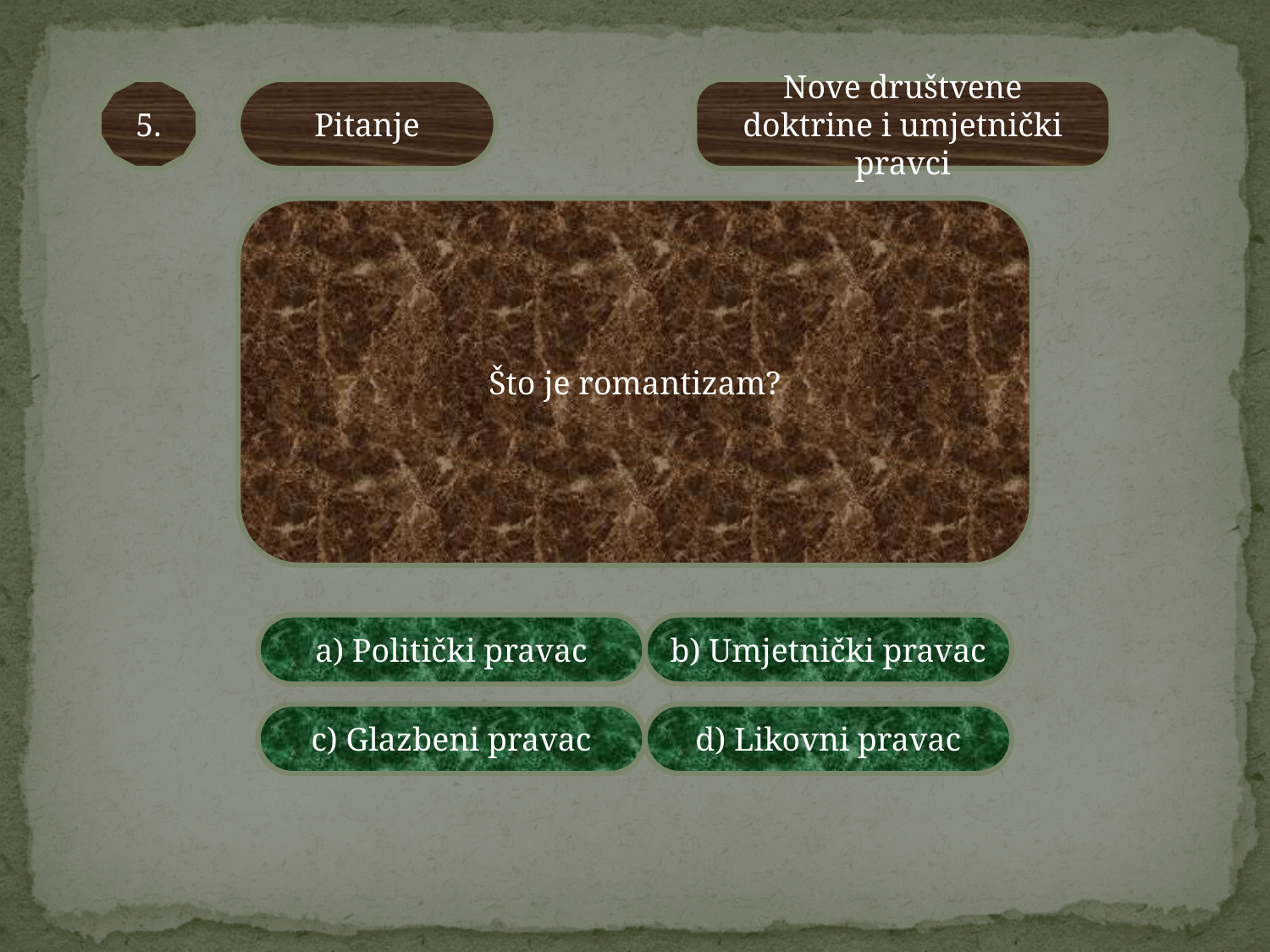

5.
Pitanje
Nove društvene doktrine i umjetnički pravci
Što je romantizam?
a) Politički pravac
b) Umjetnički pravac
c) Glazbeni pravac
d) Likovni pravac